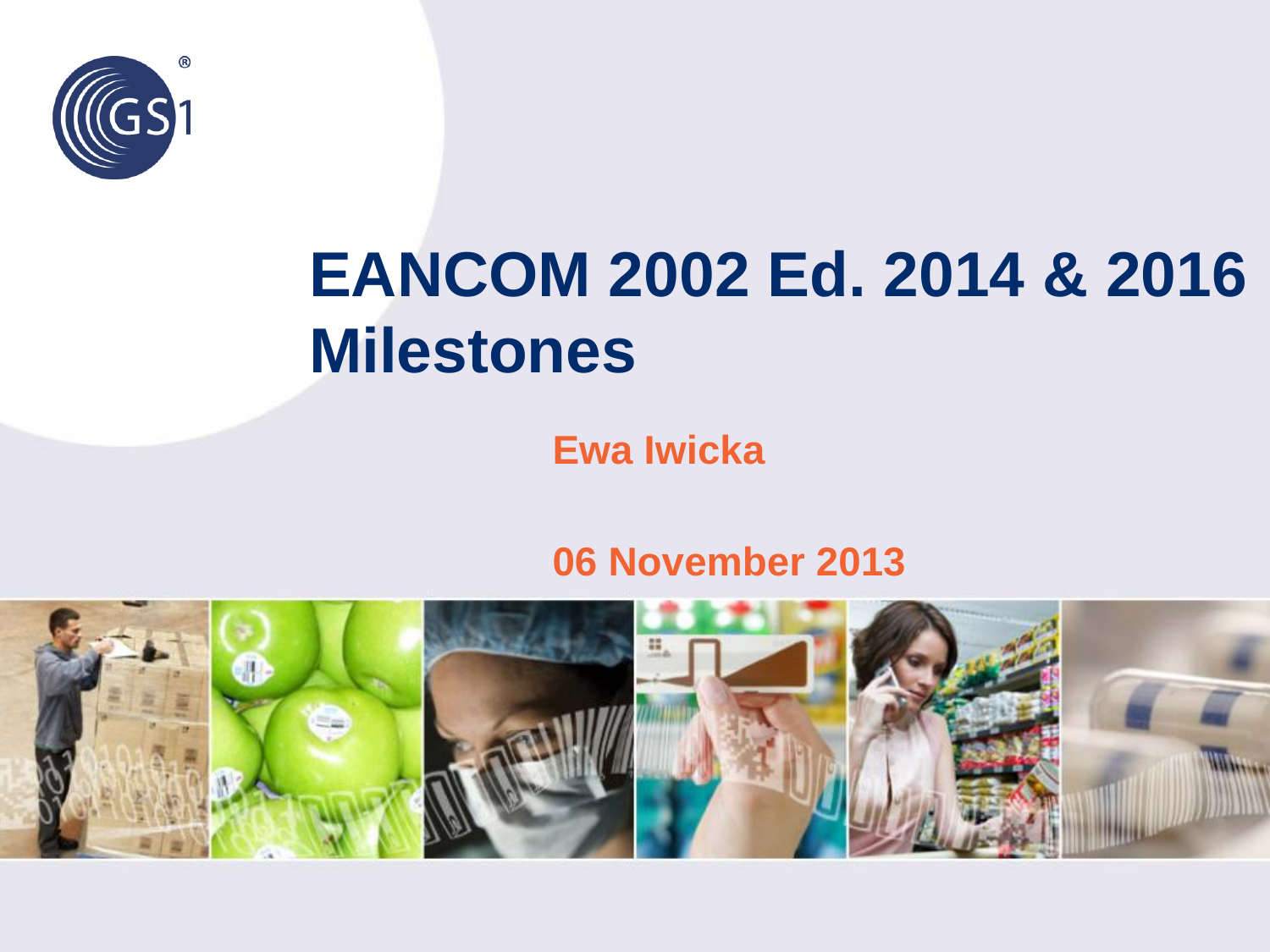

# EANCOM 2002 Ed. 2014 & 2016 Milestones
Ewa Iwicka

06 November 2013